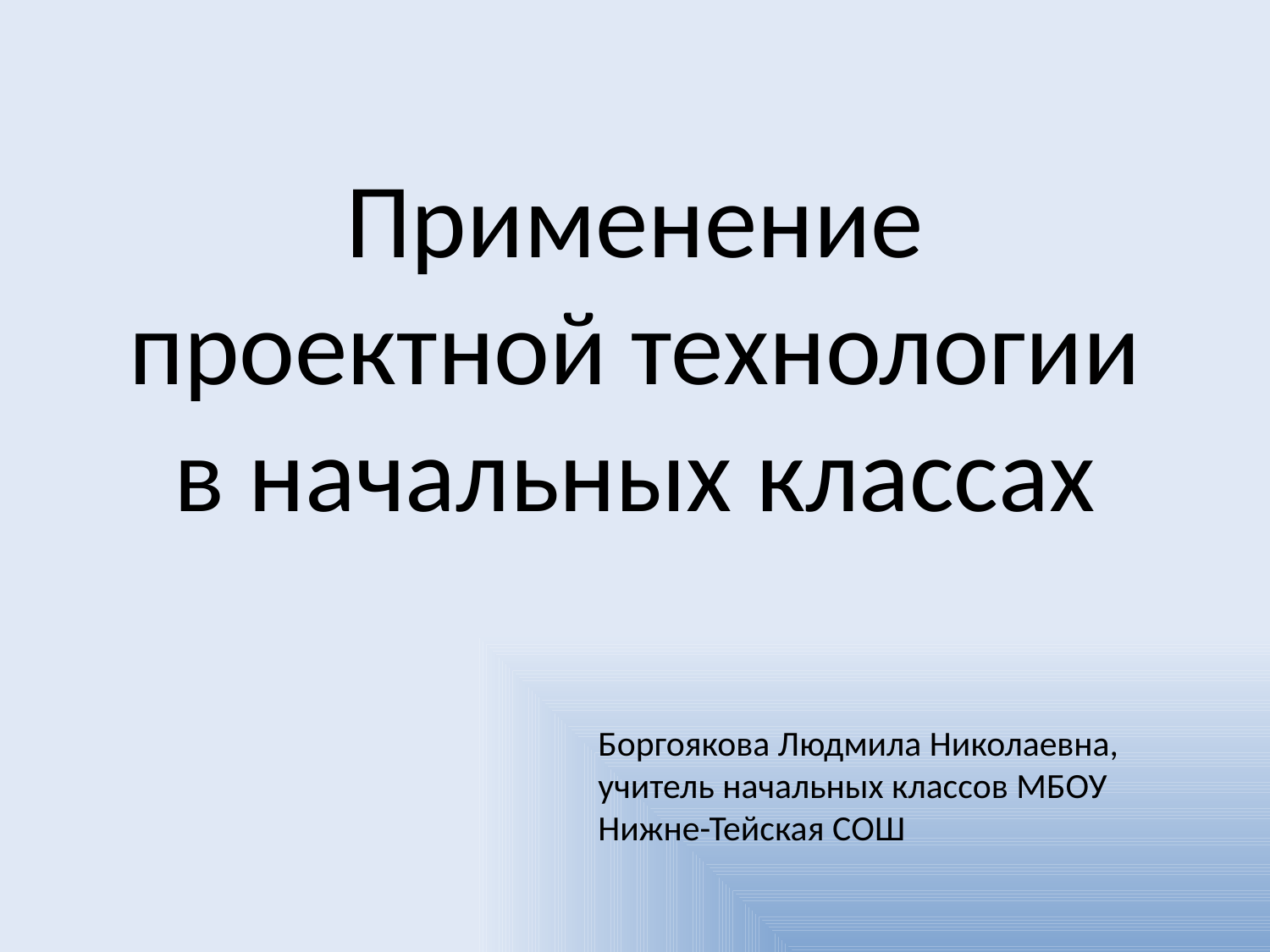

# Применение проектной технологии в начальных классах
Боргоякова Людмила Николаевна, учитель начальных классов МБОУ Нижне-Тейская СОШ